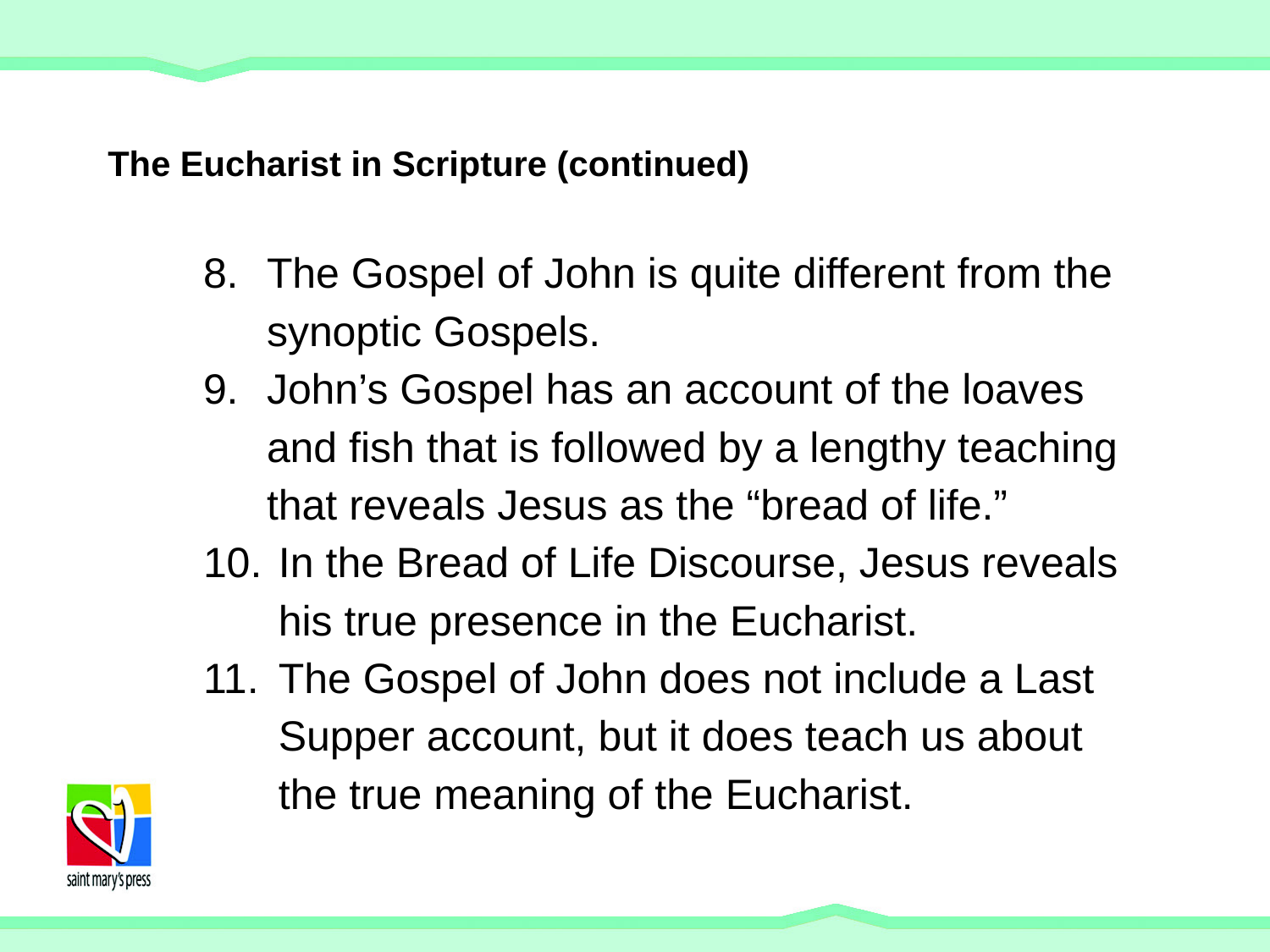

The Eucharist in Scripture (continued)
#
The Gospel of John is quite different from the synoptic Gospels.
John’s Gospel has an account of the loaves and fish that is followed by a lengthy teaching that reveals Jesus as the “bread of life.”
 In the Bread of Life Discourse, Jesus reveals
 his true presence in the Eucharist.
 The Gospel of John does not include a Last
 Supper account, but it does teach us about
 the true meaning of the Eucharist.